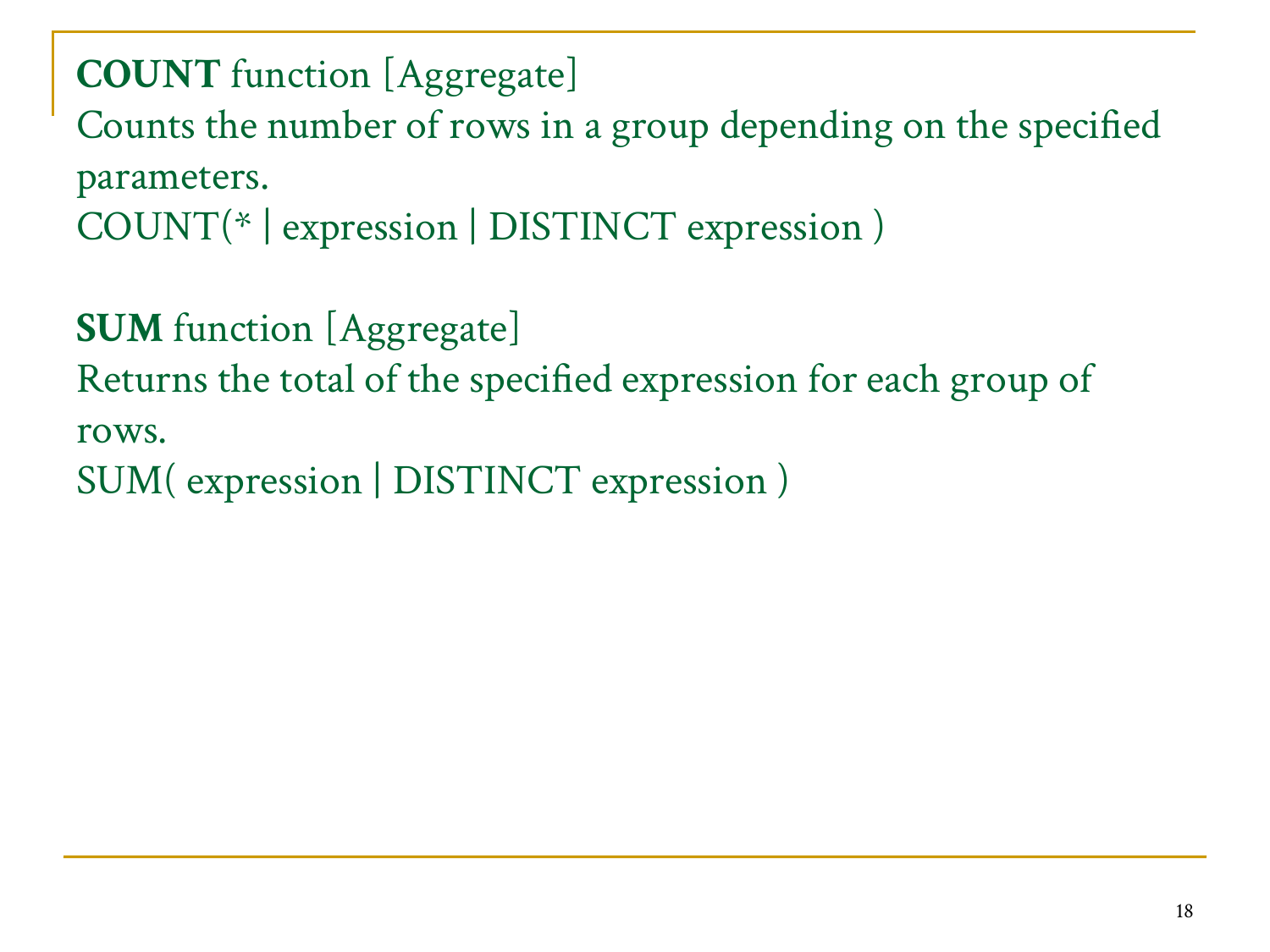

# COUNT function [Aggregate] Counts the number of rows in a group depending on the specified parameters. COUNT(* | expression | DISTINCT expression ) SUM function [Aggregate] Returns the total of the specified expression for each group of rows. SUM( expression | DISTINCT expression )
18